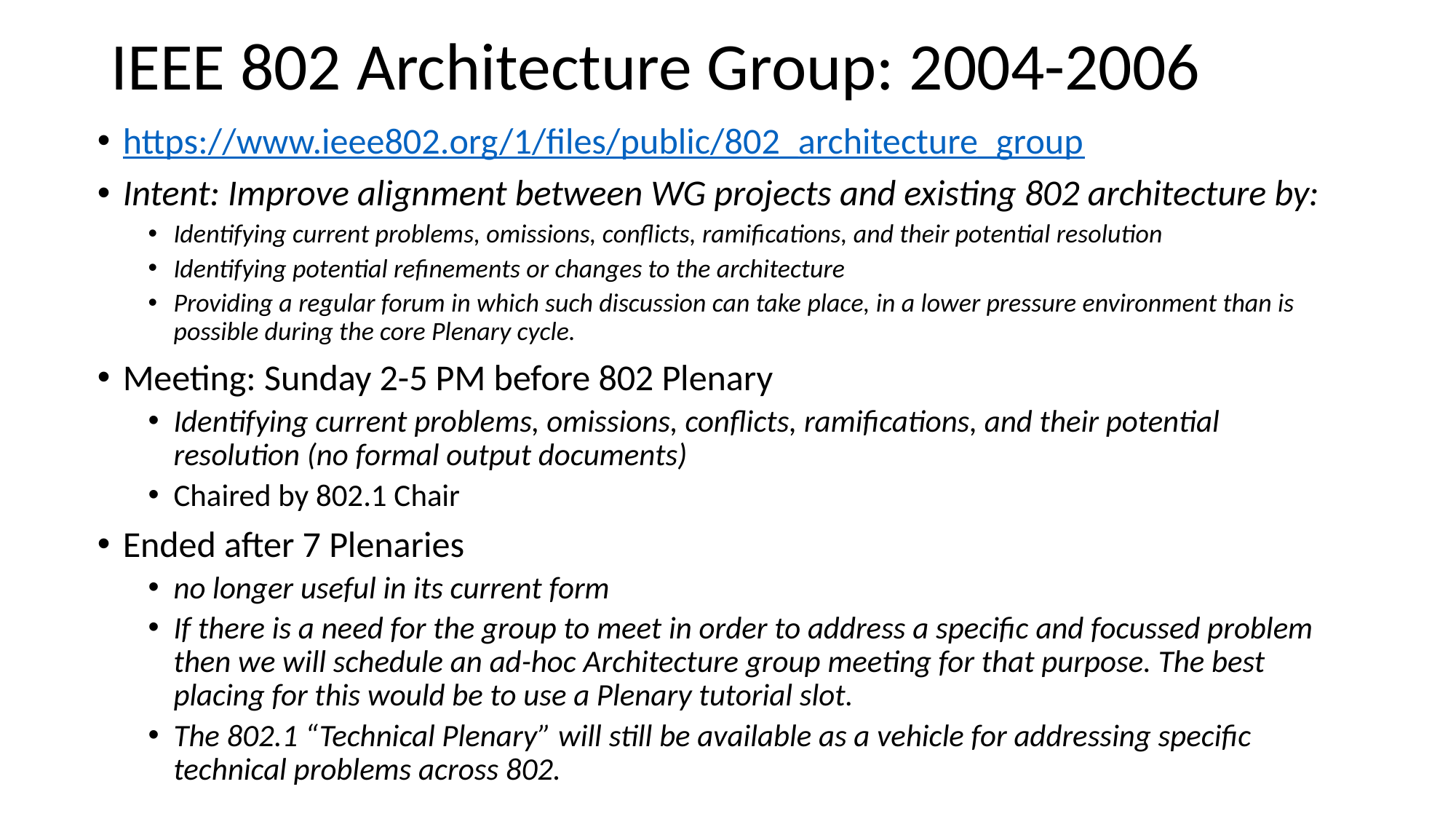

# IEEE 802 Architecture Group: 2004-2006
https://www.ieee802.org/1/files/public/802_architecture_group
Intent: Improve alignment between WG projects and existing 802 architecture by:
Identifying current problems, omissions, conflicts, ramifications, and their potential resolution
Identifying potential refinements or changes to the architecture
Providing a regular forum in which such discussion can take place, in a lower pressure environment than is possible during the core Plenary cycle.
Meeting: Sunday 2-5 PM before 802 Plenary
Identifying current problems, omissions, conflicts, ramifications, and their potential resolution (no formal output documents)
Chaired by 802.1 Chair
Ended after 7 Plenaries
no longer useful in its current form
If there is a need for the group to meet in order to address a specific and focussed problem then we will schedule an ad-hoc Architecture group meeting for that purpose. The best placing for this would be to use a Plenary tutorial slot.
The 802.1 “Technical Plenary” will still be available as a vehicle for addressing specific technical problems across 802.